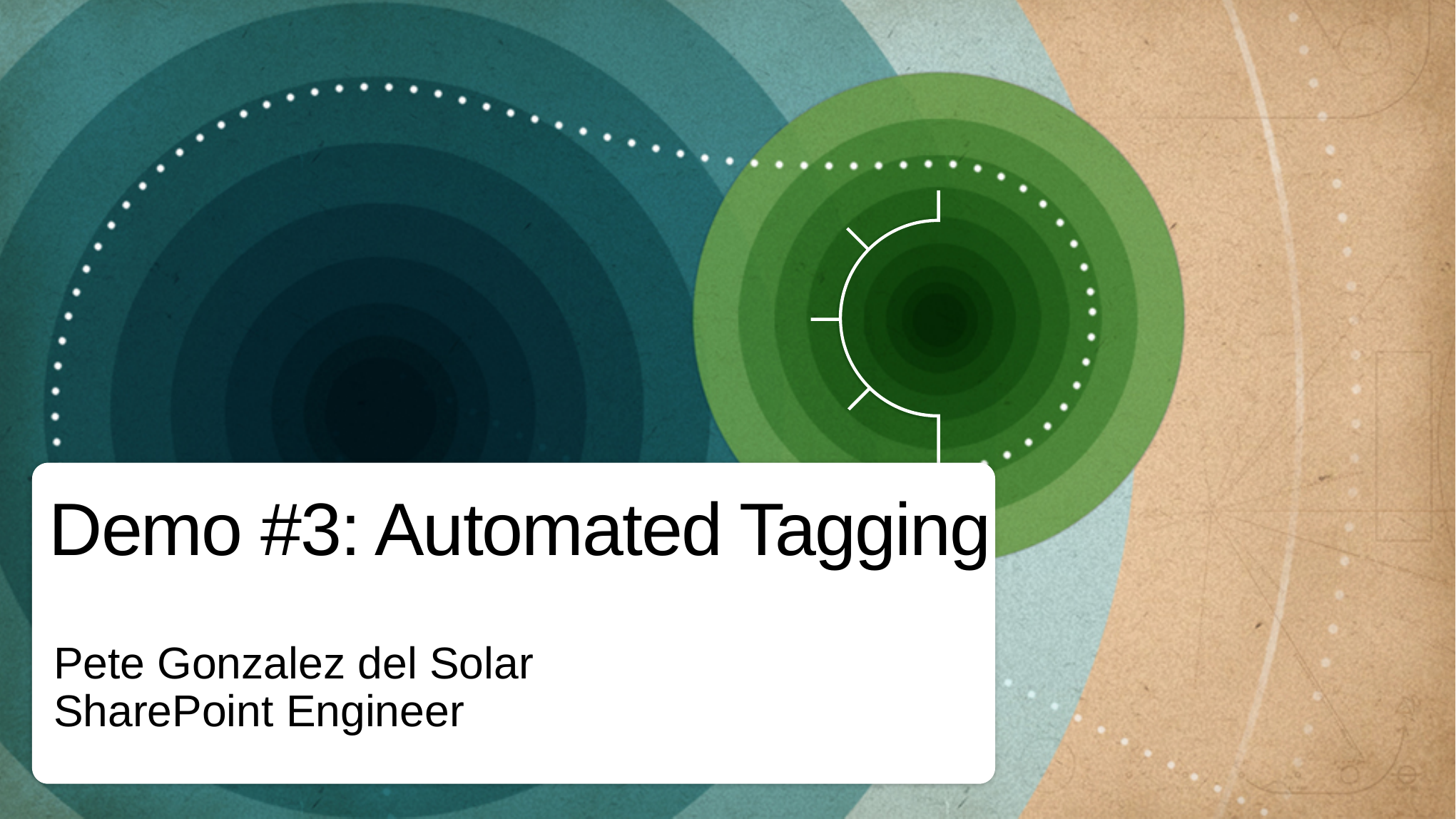

# Demo #3: Automated Tagging
Pete Gonzalez del Solar
SharePoint Engineer